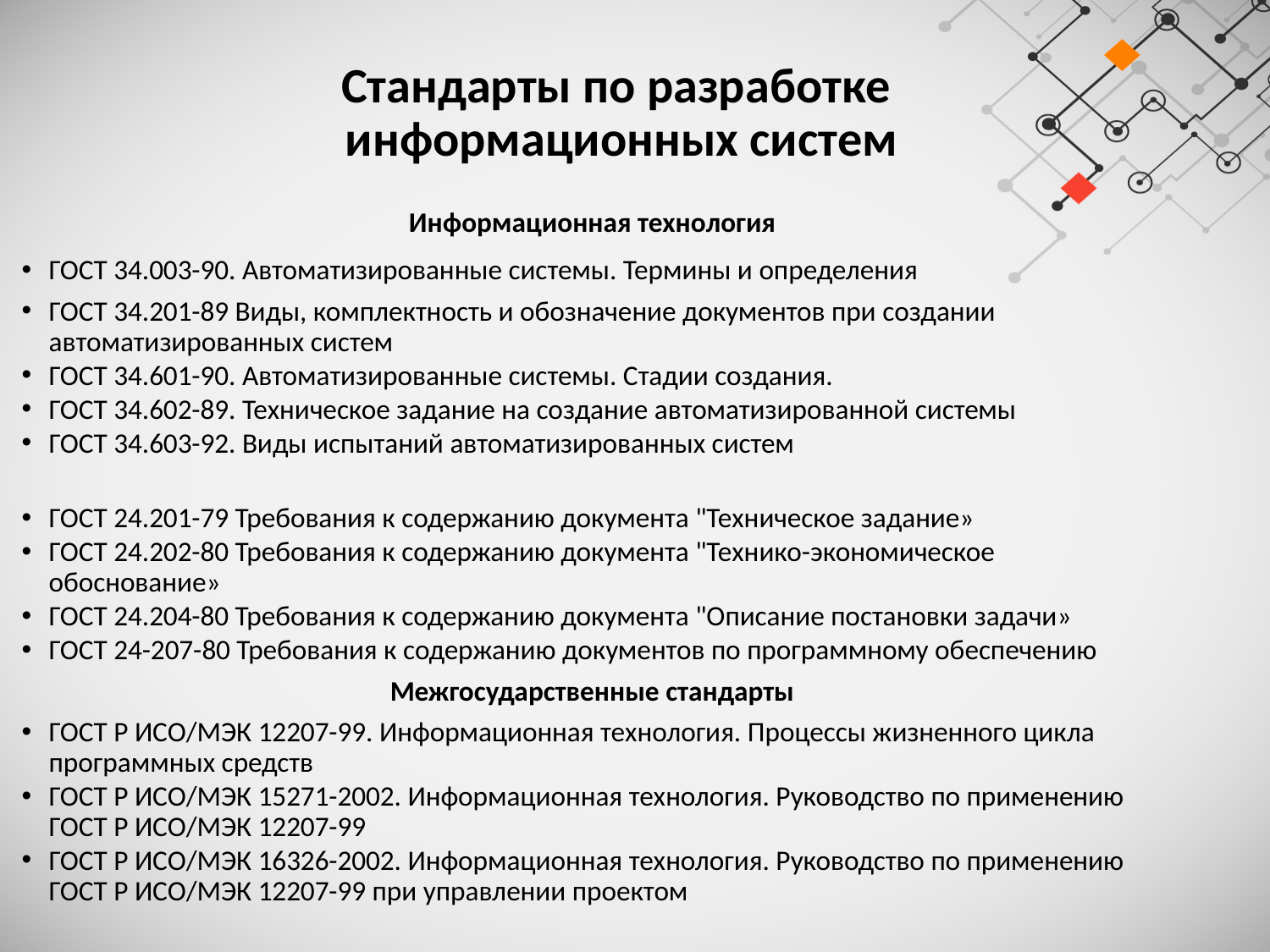

# Стандарты по разработке информационных систем
Информационная технология
ГОСТ 34.003-90. Автоматизированные системы. Термины и определения
ГОСТ 34.201-89 Виды, комплектность и обозначение документов при создании автоматизированных систем
ГОСТ 34.601-90. Автоматизированные системы. Стадии создания.
ГОСТ 34.602-89. Техническое задание на создание автоматизированной системы
ГОСТ 34.603-92. Виды испытаний автоматизированных систем

ГОСТ 24.201-79 Требования к содержанию документа "Техническое задание»
ГОСТ 24.202-80 Требования к содержанию документа "Технико-экономическое обоснование»
ГОСТ 24.204-80 Требования к содержанию документа "Описание постановки задачи»
ГОСТ 24-207-80 Требования к содержанию документов по программному обеспечению
Межгосударственные стандарты
ГОСТ Р ИСО/МЭК 12207-99. Информационная технология. Процессы жизненного цикла программных средств
ГОСТ Р ИСО/МЭК 15271-2002. Информационная технология. Руководство по применению ГОСТ Р ИСО/МЭК 12207-99
ГОСТ Р ИСО/МЭК 16326-2002. Информационная технология. Руководство по применению ГОСТ Р ИСО/МЭК 12207-99 при управлении проектом